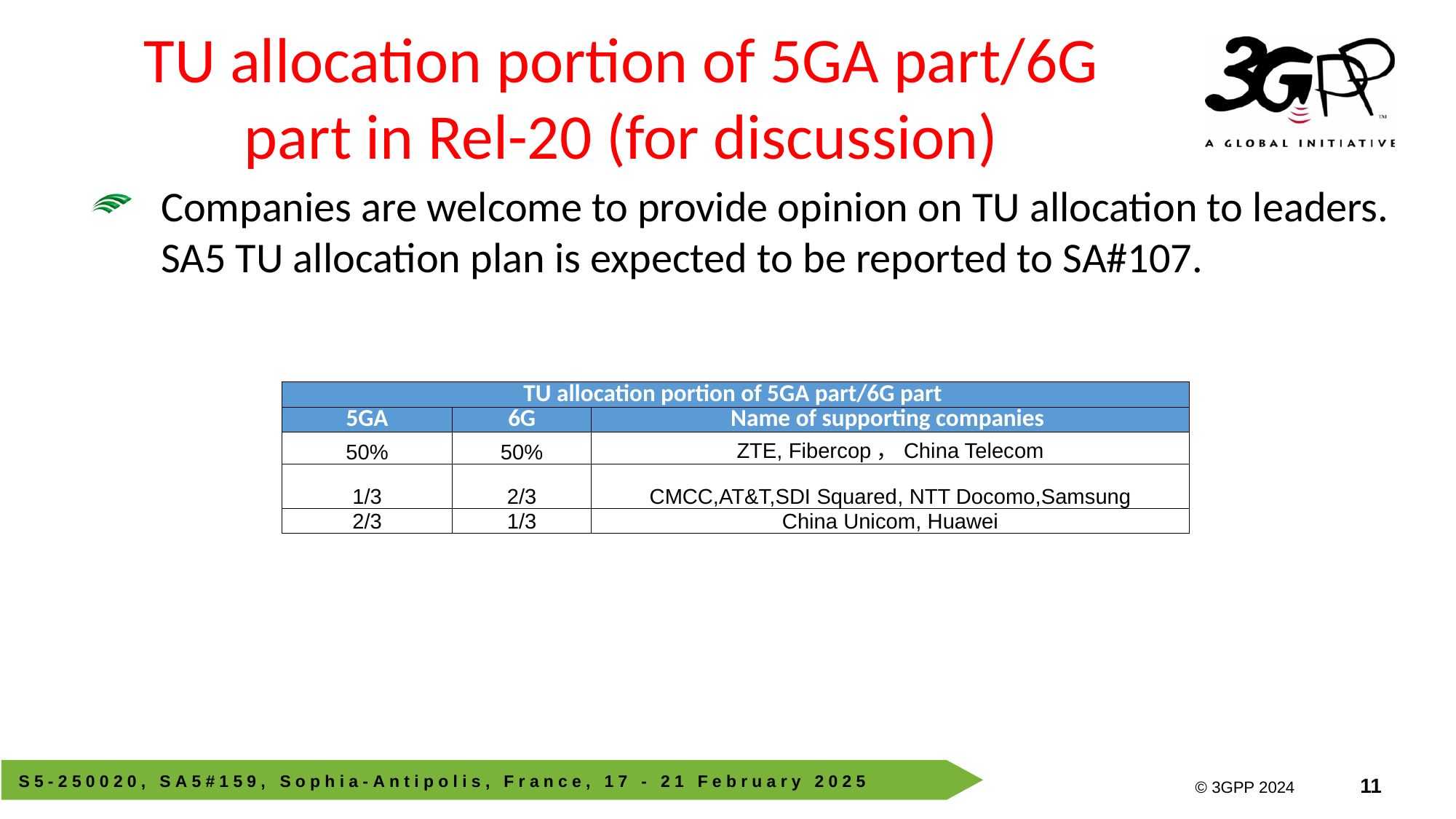

# TU allocation portion of 5GA part/6G part in Rel-20 (for discussion)
Companies are welcome to provide opinion on TU allocation to leaders. SA5 TU allocation plan is expected to be reported to SA#107.
| TU allocation portion of 5GA part/6G part |  |  |
| --- | --- | --- |
| 5GA | 6G | Name of supporting companies |
| 50% | 50% | ZTE, Fibercop，China Telecom |
| 1/3 | 2/3 | CMCC,AT&T,SDI Squared, NTT Docomo,Samsung |
| 2/3 | 1/3 | China Unicom, Huawei |